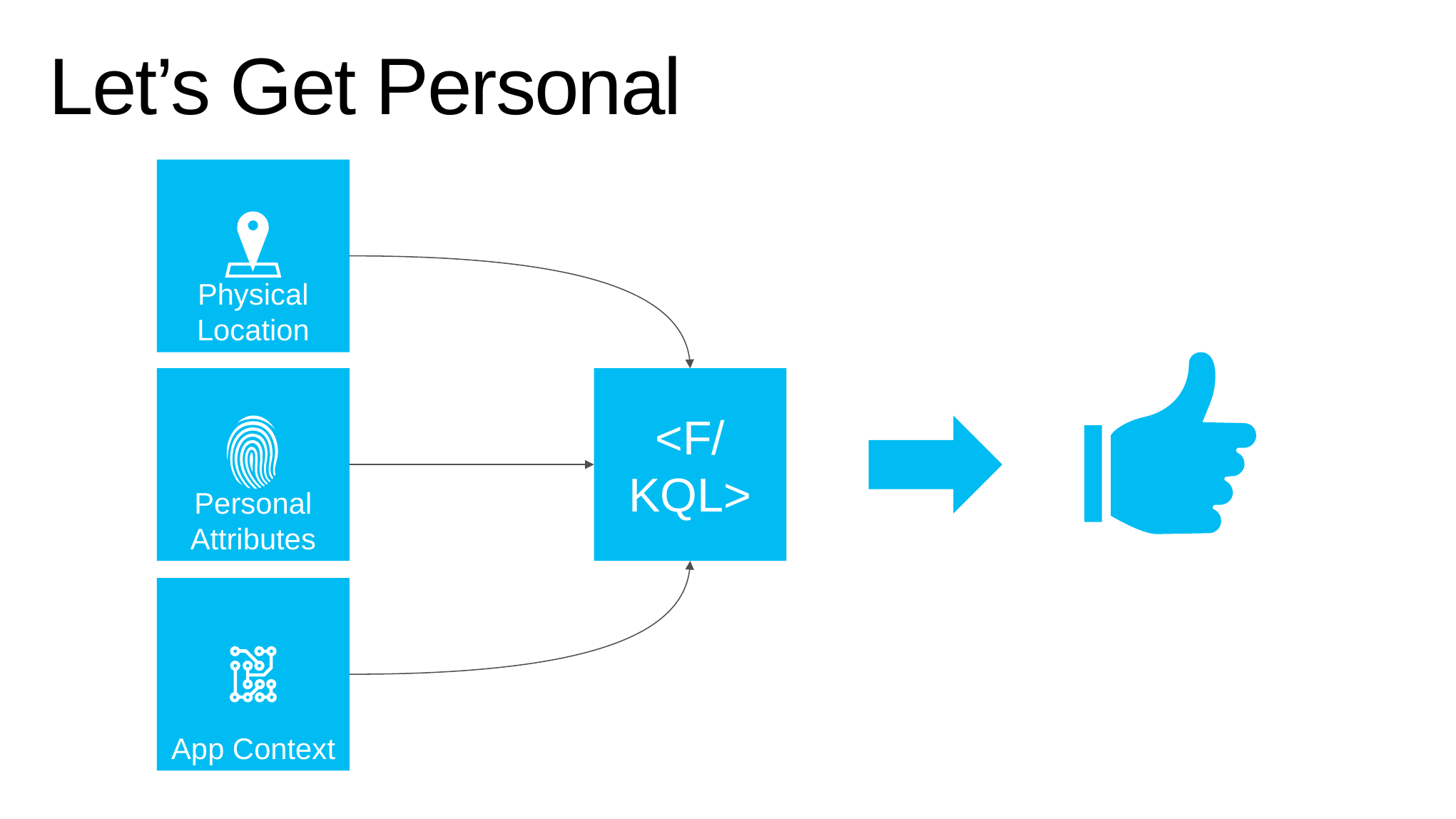

# Let’s Get Personal
Physical Location

Personal Attributes
<F/KQL>

App Context